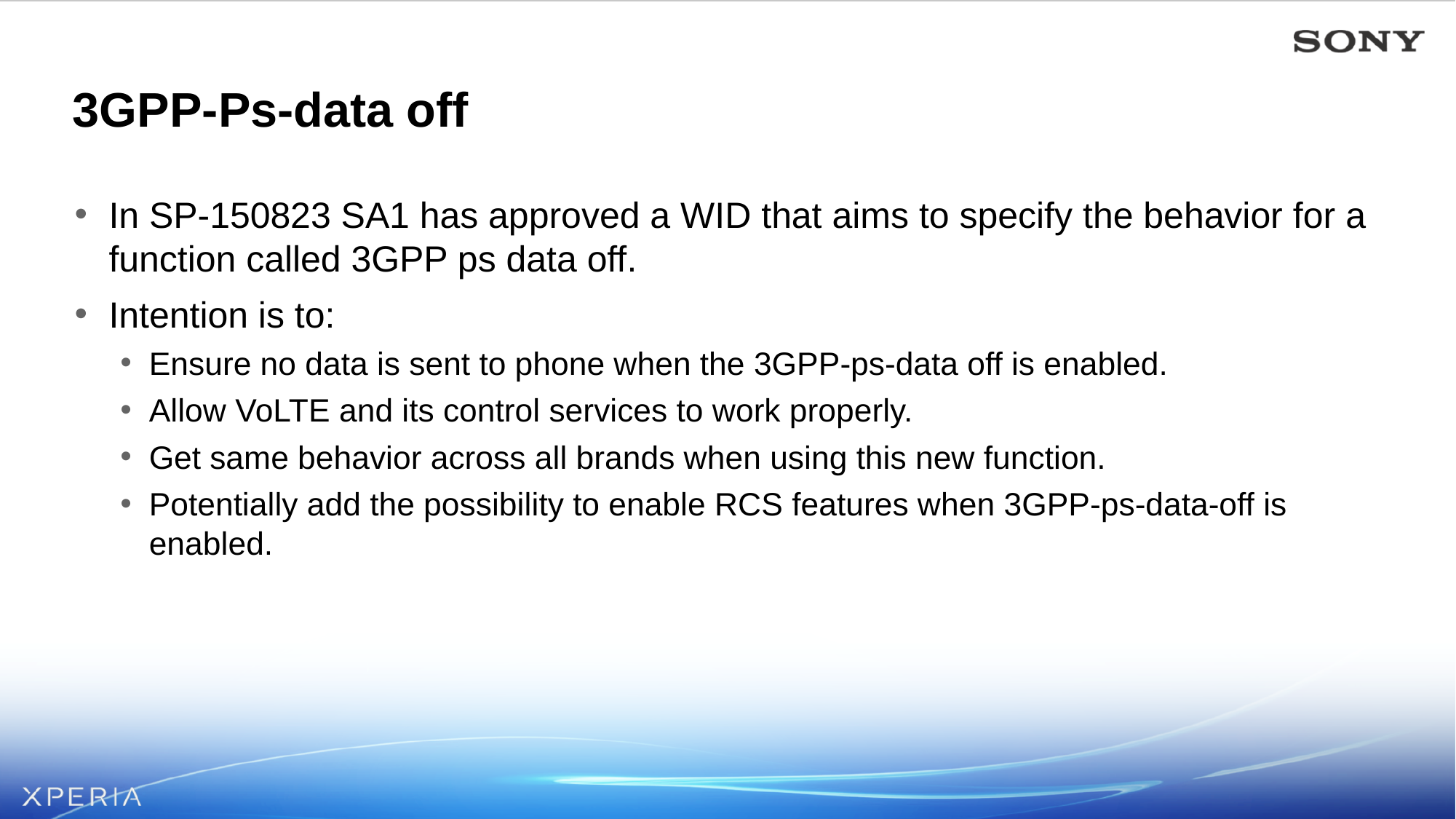

# 3GPP-Ps-data off
In SP-150823 SA1 has approved a WID that aims to specify the behavior for a function called 3GPP ps data off.
Intention is to:
Ensure no data is sent to phone when the 3GPP-ps-data off is enabled.
Allow VoLTE and its control services to work properly.
Get same behavior across all brands when using this new function.
Potentially add the possibility to enable RCS features when 3GPP-ps-data-off is enabled.